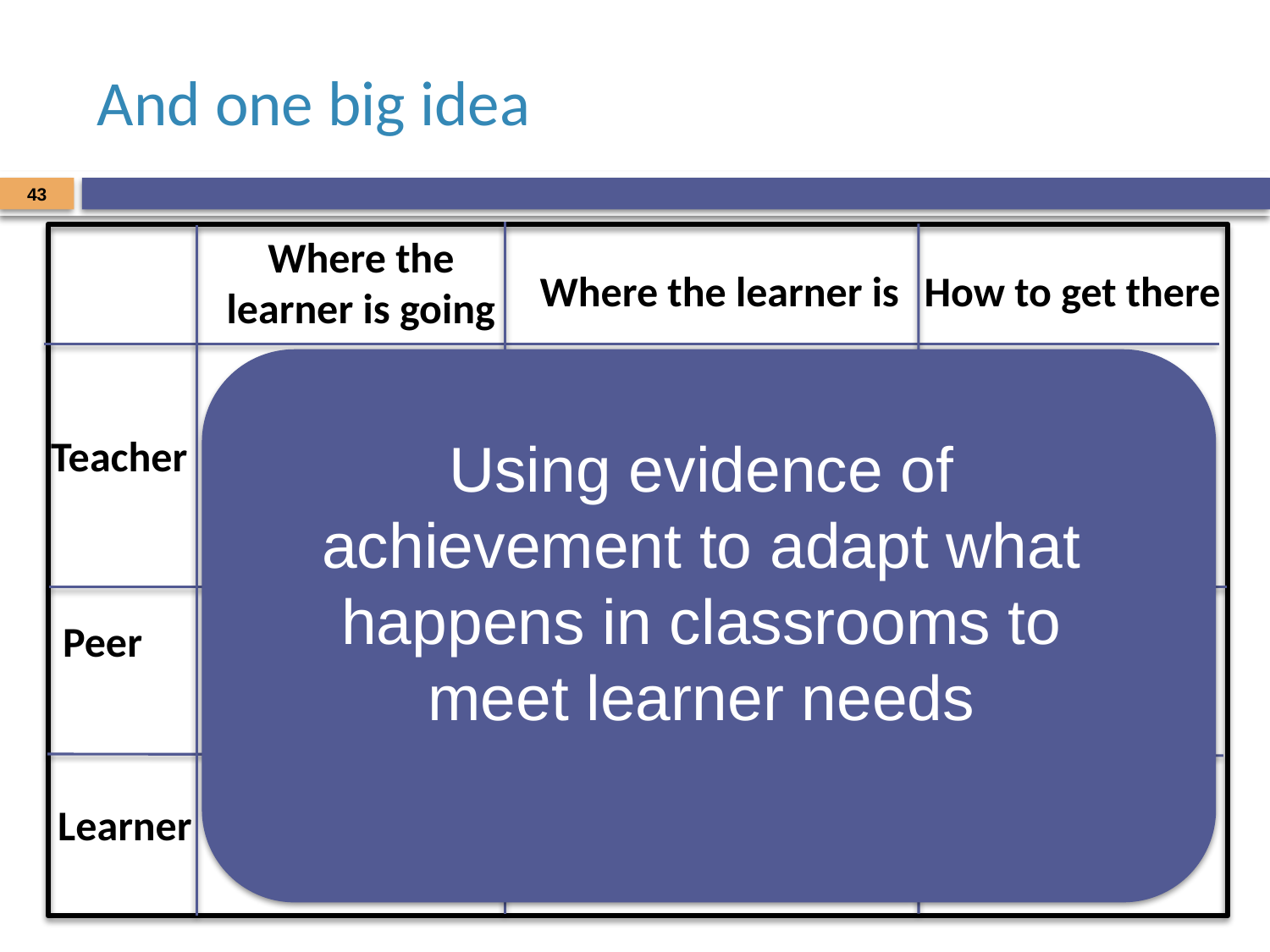

# And one big idea
43
Where the learner is going

How to get there
Where the learner is

Using evidence of achievement to adapt what happens in classrooms to meet learner needs
Teacher
Peer
Learner